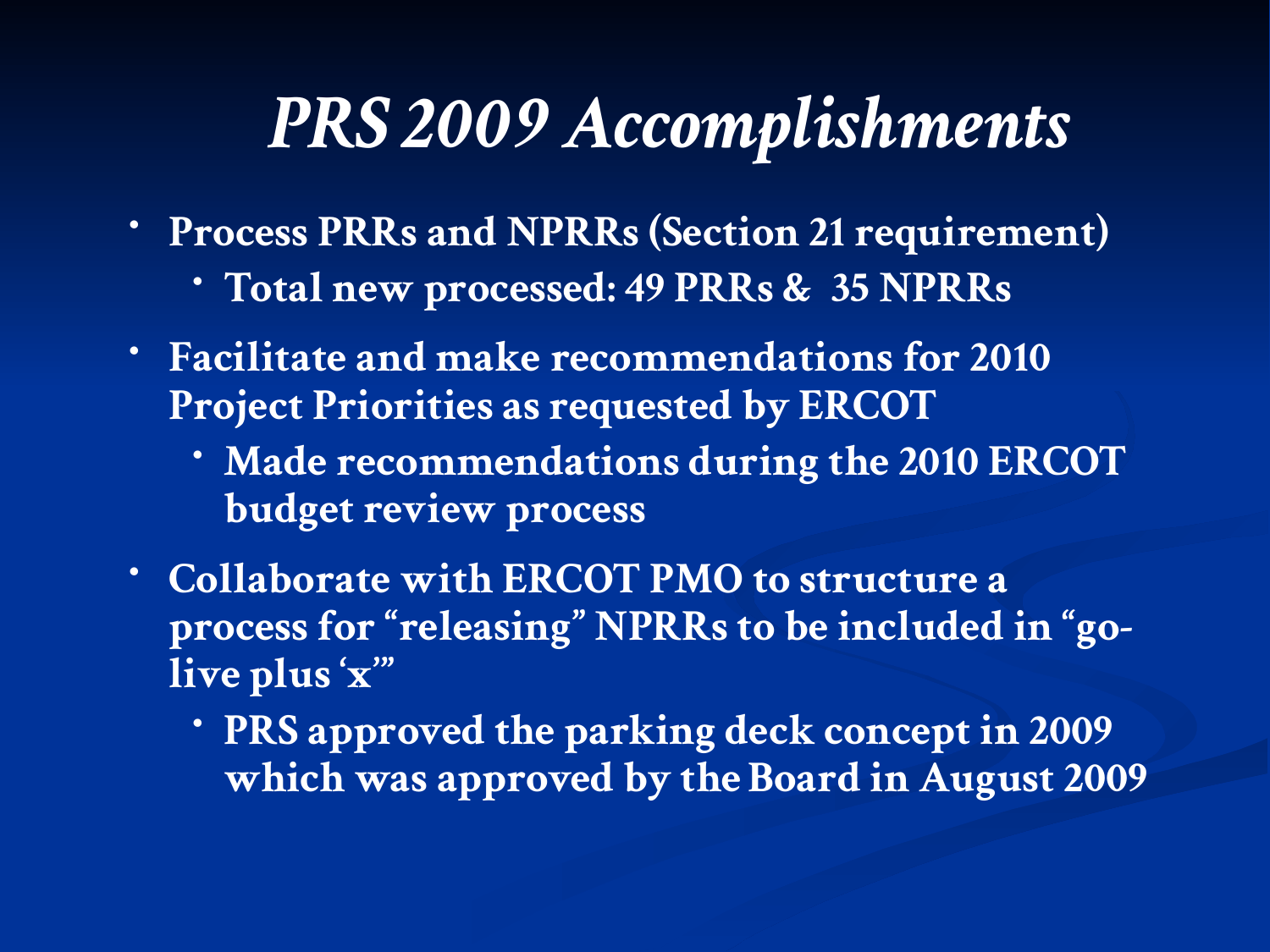

# PRS 2009 Accomplishments
Process PRRs and NPRRs (Section 21 requirement)
Total new processed: 49 PRRs &  35 NPRRs
Facilitate and make recommendations for 2010 Project Priorities as requested by ERCOT
Made recommendations during the 2010 ERCOT budget review process
Collaborate with ERCOT PMO to structure a process for “releasing” NPRRs to be included in “go-live plus ‘x’”
PRS approved the parking deck concept in 2009 which was approved by the Board in August 2009